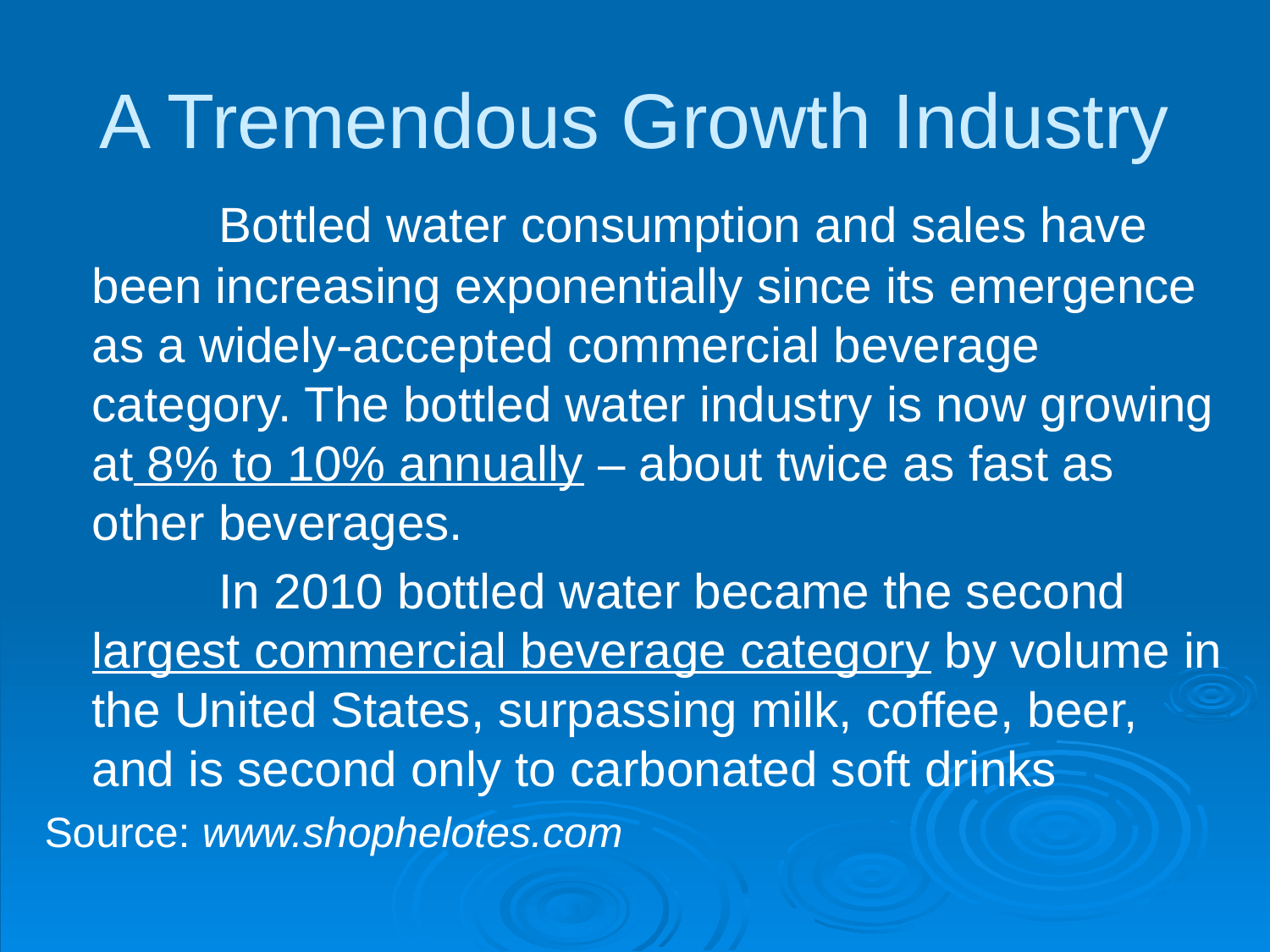

# A Tremendous Growth Industry
		Bottled water consumption and sales have been increasing exponentially since its emergence as a widely-accepted commercial beverage category. The bottled water industry is now growing at 8% to 10% annually – about twice as fast as other beverages.
		In 2010 bottled water became the second largest commercial beverage category by volume in the United States, surpassing milk, coffee, beer, and is second only to carbonated soft drinks
Source: www.shophelotes.com